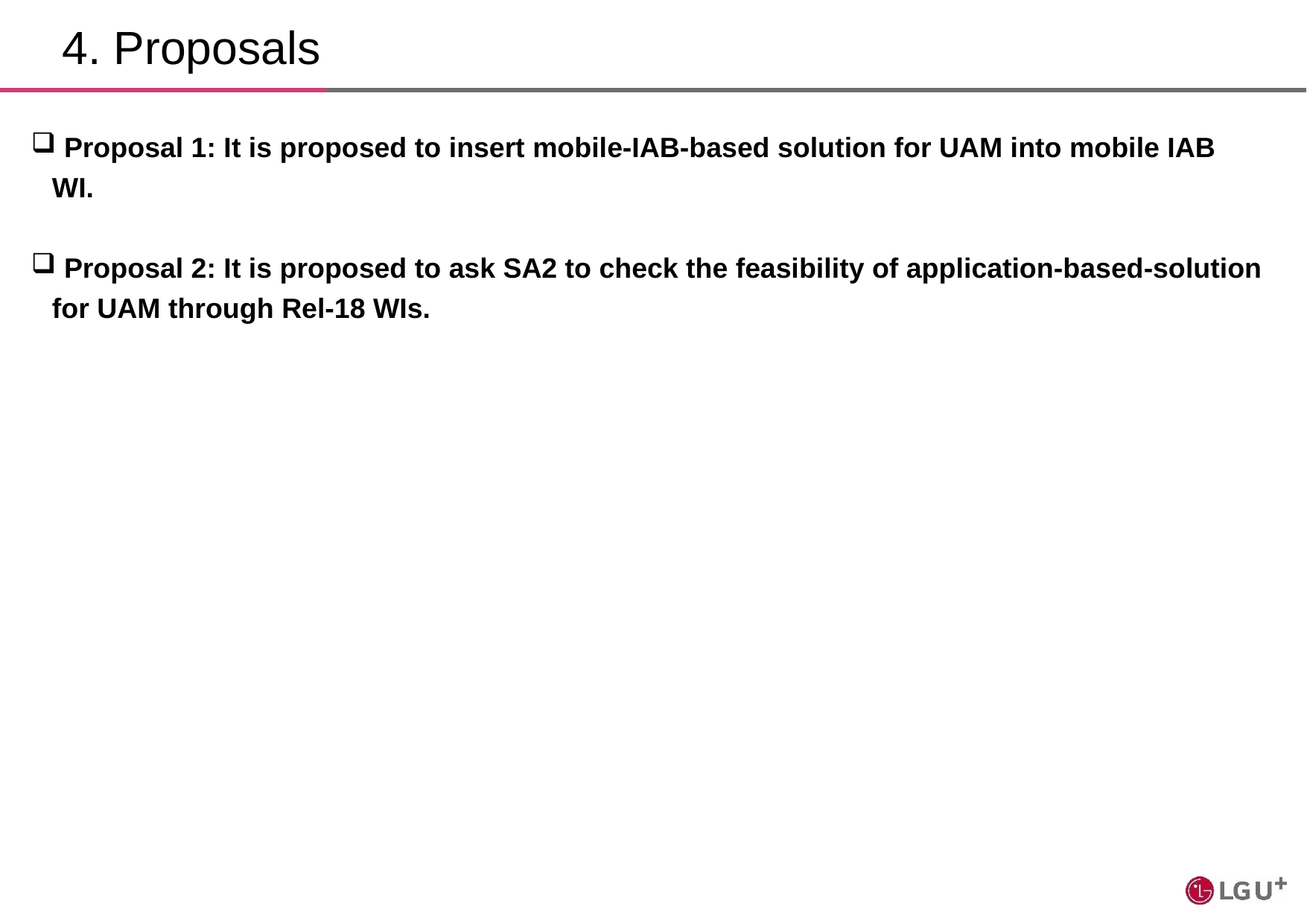

# 4. Proposals
 Proposal 1: It is proposed to insert mobile-IAB-based solution for UAM into mobile IAB WI.

 Proposal 2: It is proposed to ask SA2 to check the feasibility of application-based-solution for UAM through Rel-18 WIs.